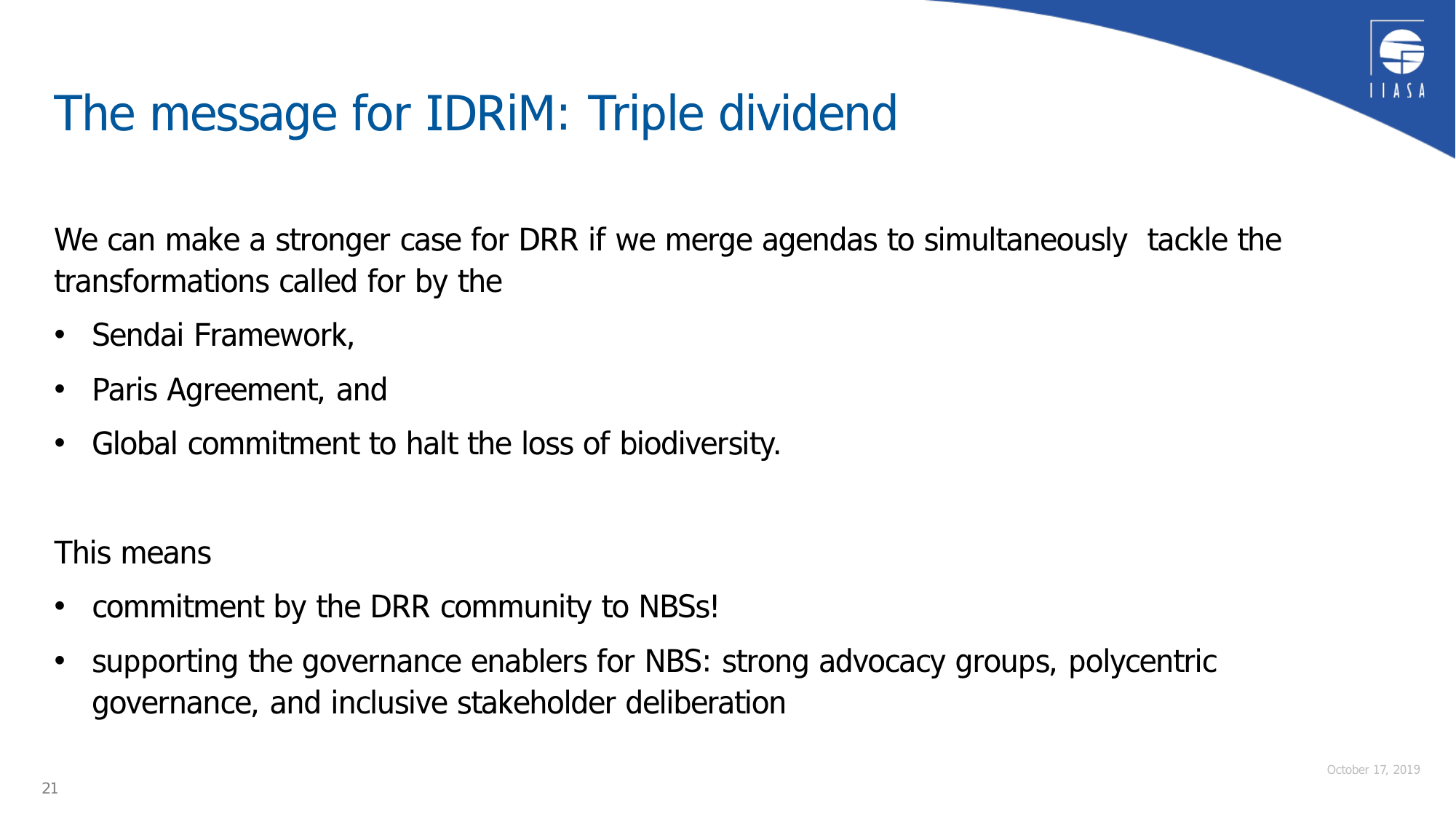

# The message for IDRiM: Triple dividend
We can make a stronger case for DRR if we merge agendas to simultaneously  tackle the transformations called for by the
Sendai Framework,
Paris Agreement, and
Global commitment to halt the loss of biodiversity.

This means
commitment by the DRR community to NBSs!
supporting the governance enablers for NBS: strong advocacy groups, polycentric governance, and inclusive stakeholder deliberation

21
October 17, 2019